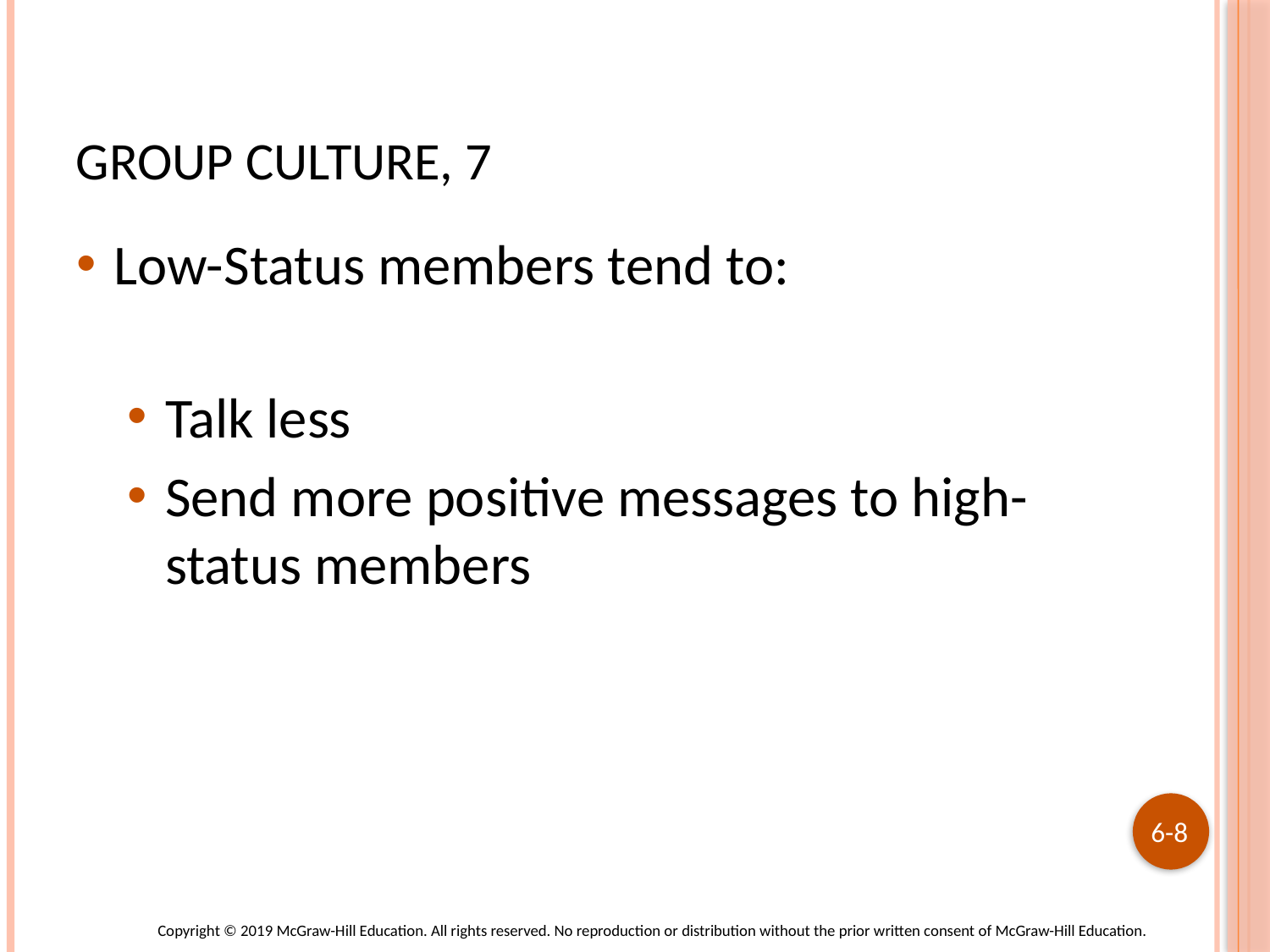

# Group Culture, 7
Low-Status members tend to:

Talk less
Send more positive messages to high-status members